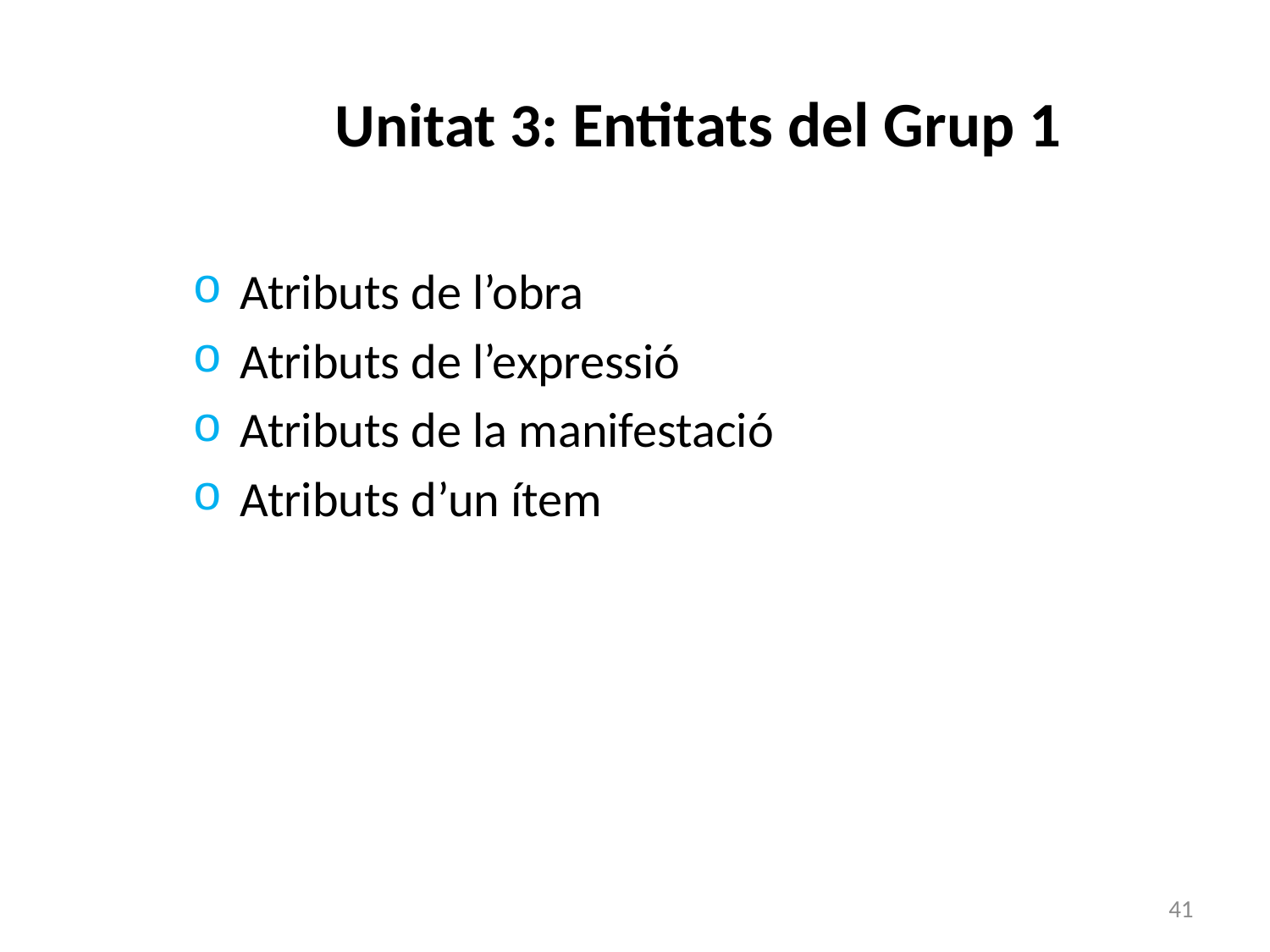

# Unitat 3: Entitats del Grup 1
Atributs de l’obra
Atributs de l’expressió
Atributs de la manifestació
Atributs d’un ítem
41